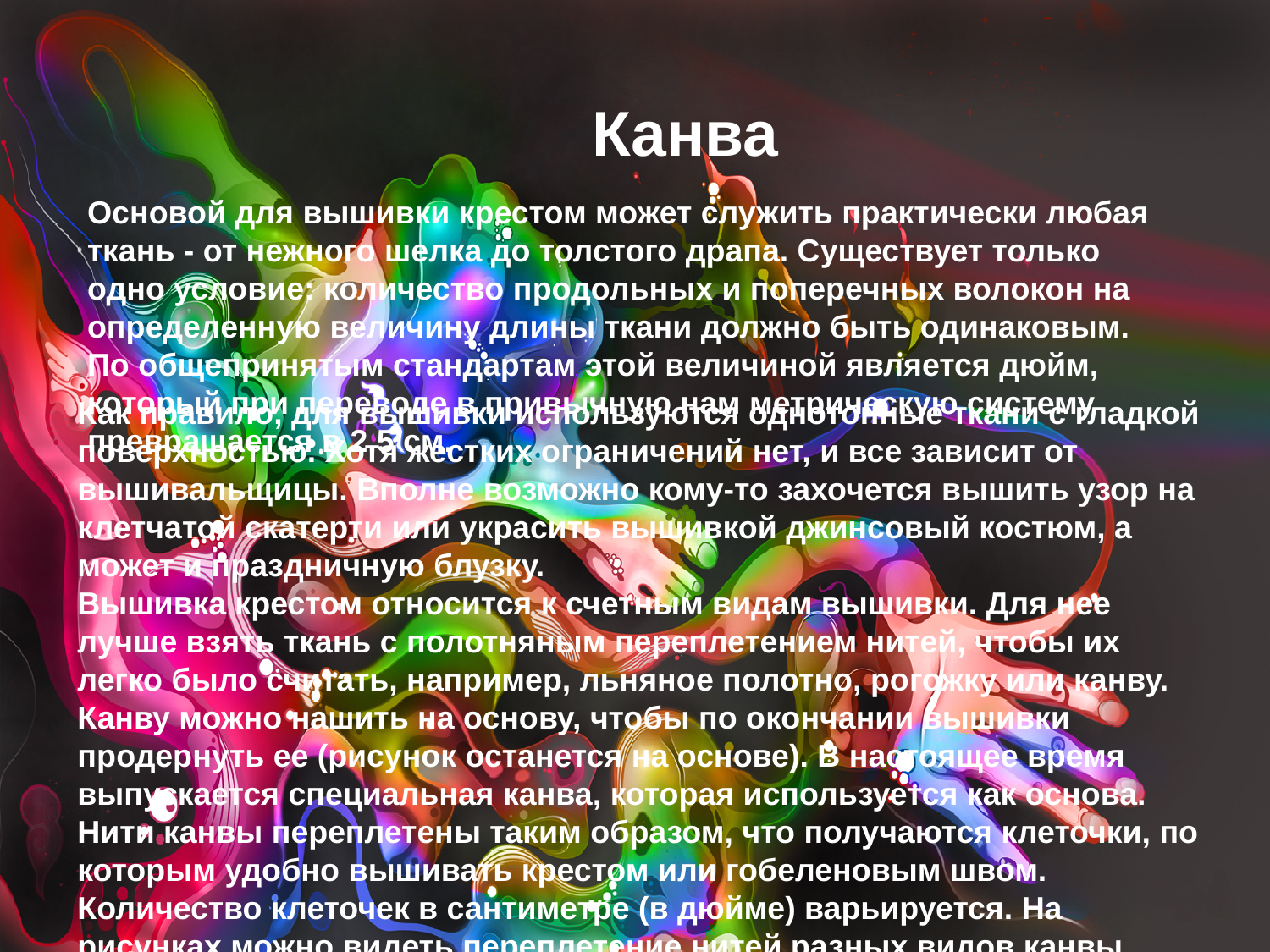

Канва
Основой для вышивки крестом может служить практически любая ткань - от нежного шелка до толстого драпа. Существует только одно условие: количество продольных и поперечных волокон на определенную величину длины ткани должно быть одинаковым. По общепринятым стандартам этой величиной является дюйм, который при переводе в привычную нам метрическую систему превращается в 2,5 см.
Как правило, для вышивки используются однотонные ткани с гладкой поверхностью. Хотя жестких ограничений нет, и все зависит от вышивальщицы. Вполне возможно кому-то захочется вышить узор на клетчатой скатерти или украсить вышивкой джинсовый костюм, а может и праздничную блузку.
Вышивка крестом относится к счетным видам вышивки. Для нее лучше взять ткань с полотняным переплетением нитей, чтобы их легко было считать, например, льняное полотно, рогожку или канву. Канву можно нашить на основу, чтобы по окончании вышивки продернуть ее (рисунок останется на основе). В настоящее время выпускается специальная канва, которая используется как основа. Нити канвы переплетены таким образом, что получаются клеточки, по которым удобно вышивать крестом или гобеленовым швом. Количество клеточек в сантиметре (в дюйме) варьируется. На рисунках можно видеть переплетение нитей разных видов канвы.